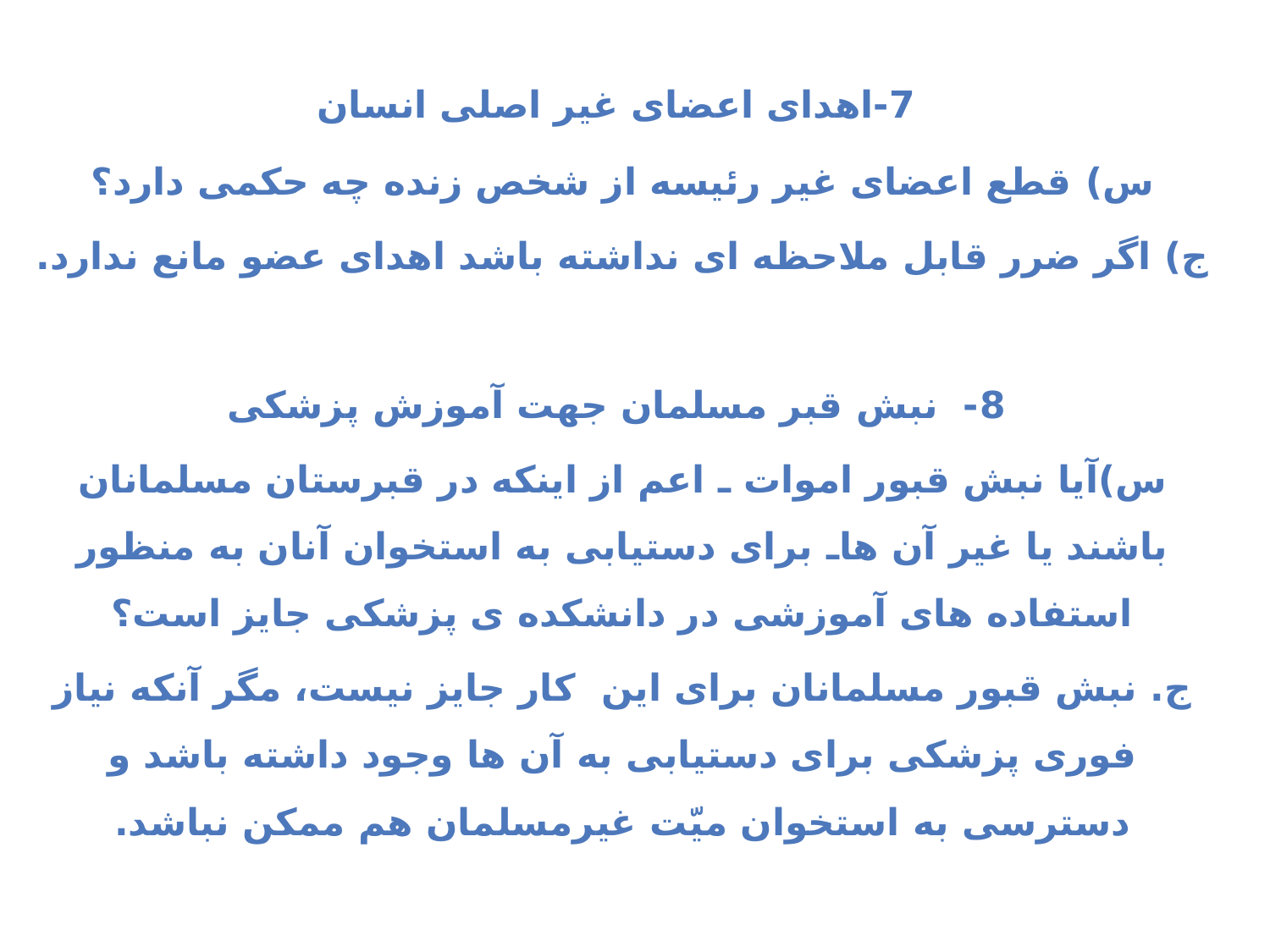

7-اهدای اعضای غیر اصلی انسان
س) قطع اعضای غیر رئیسه از شخص زنده چه حکمی دارد؟
ج) اگر ضرر قابل ملاحظه ای نداشته باشد اهدای عضو مانع ندارد.

 8-  نبش قبر مسلمان جهت آموزش پزشکی
س)آیا نبش قبور اموات ـ اعم از اینکه در قبرستان مسلمانان باشند یا غیر آن هاـ برای دستیابی به استخوان آنان به منظور استفاده های آموزشی در دانشکده ی پزشکی جایز است؟
ج. نبش قبور مسلمانان برای این  کار جایز نیست، مگر آنکه نیاز فوری پزشکی برای دستیابی به آن ها وجود داشته باشد و دسترسی به استخوان میّت غیرمسلمان هم ممکن نباشد.